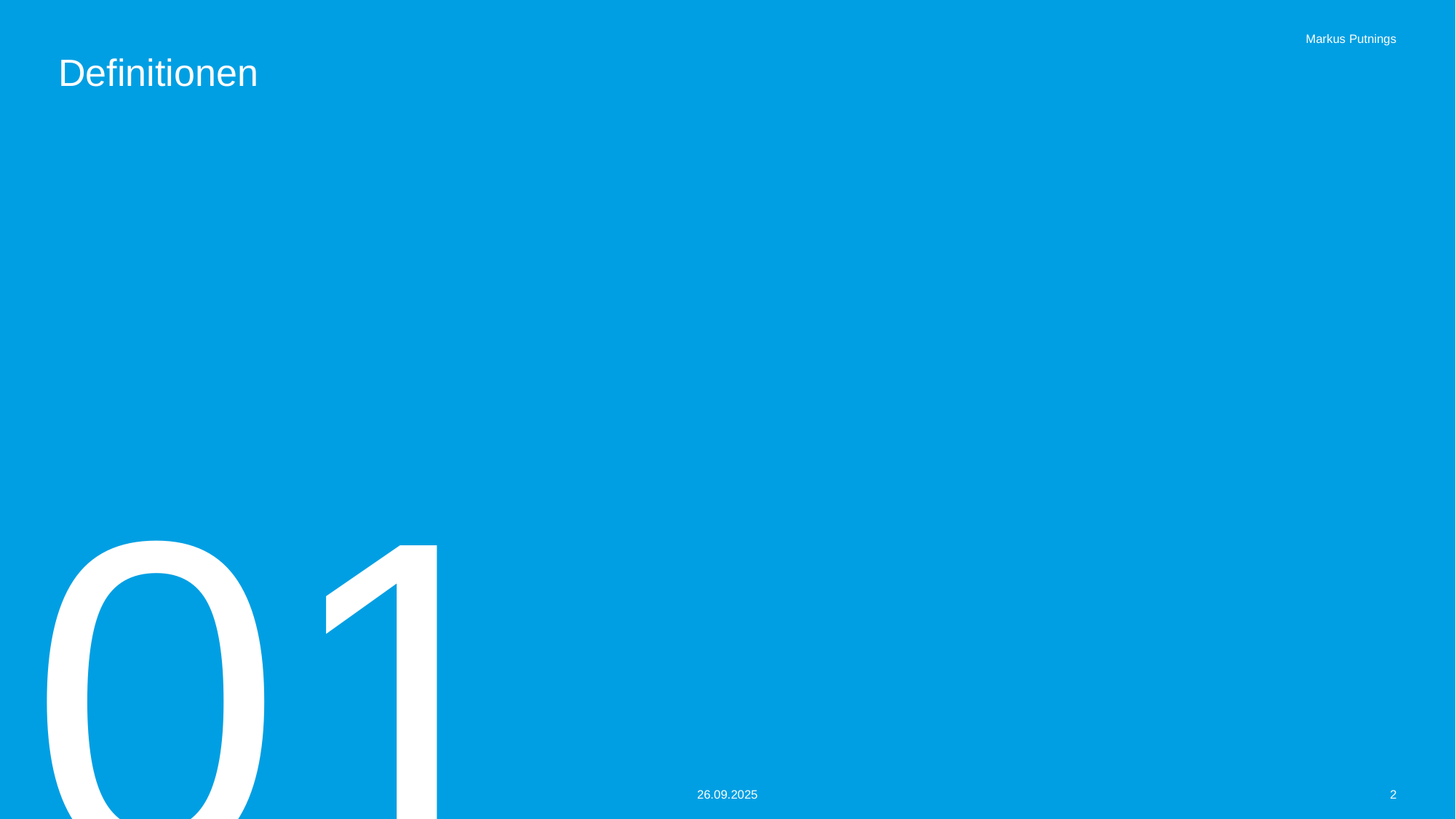

Markus Putnings
# Definitionen
01
26.09.2025
2